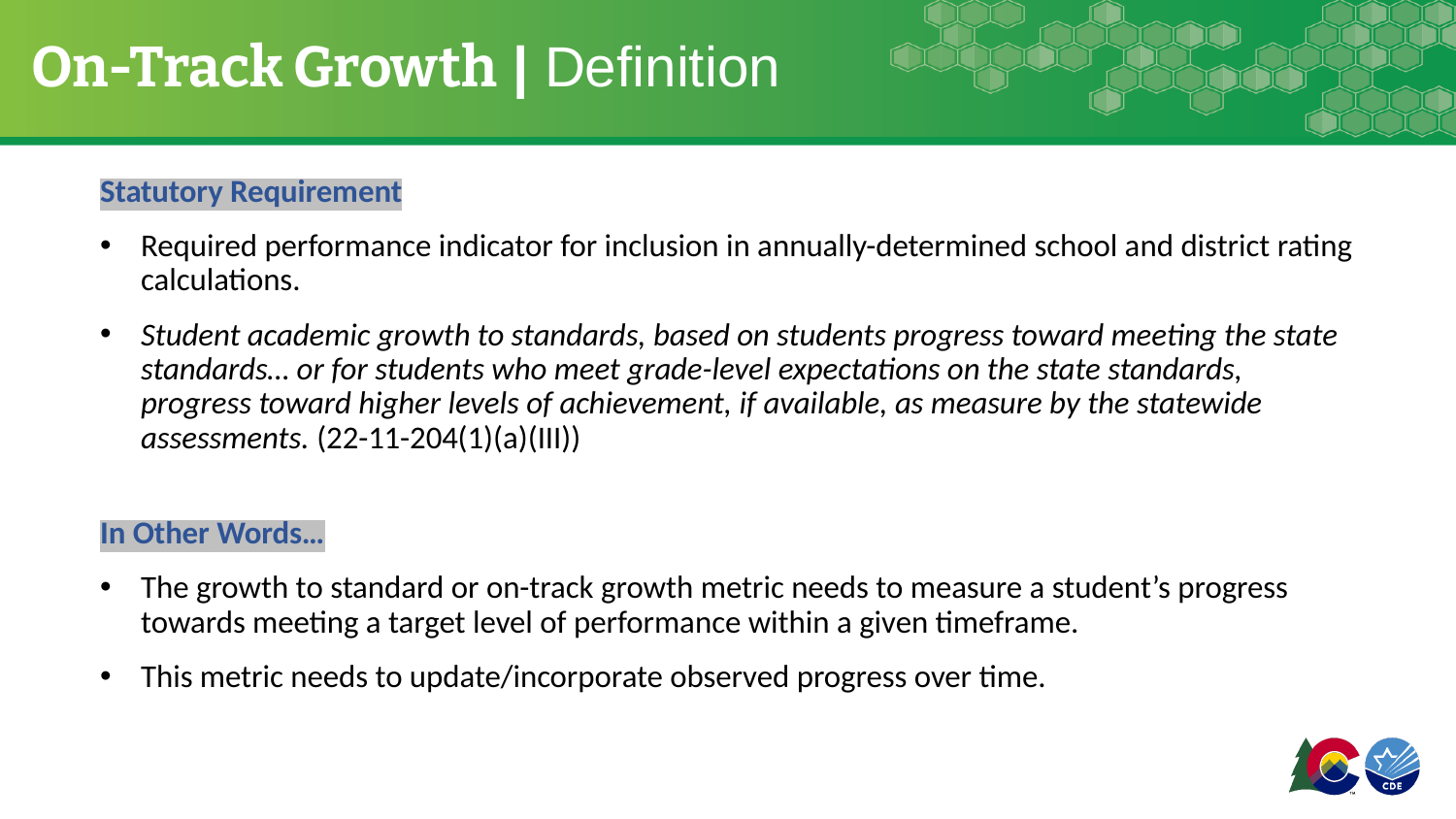

# On-Track Growth | Definition
Statutory Requirement
Required performance indicator for inclusion in annually-determined school and district rating calculations.
Student academic growth to standards, based on students progress toward meeting the state standards… or for students who meet grade-level expectations on the state standards, progress toward higher levels of achievement, if available, as measure by the statewide assessments. (22-11-204(1)(a)(III))
In Other Words…
The growth to standard or on-track growth metric needs to measure a student’s progress towards meeting a target level of performance within a given timeframe.
This metric needs to update/incorporate observed progress over time.